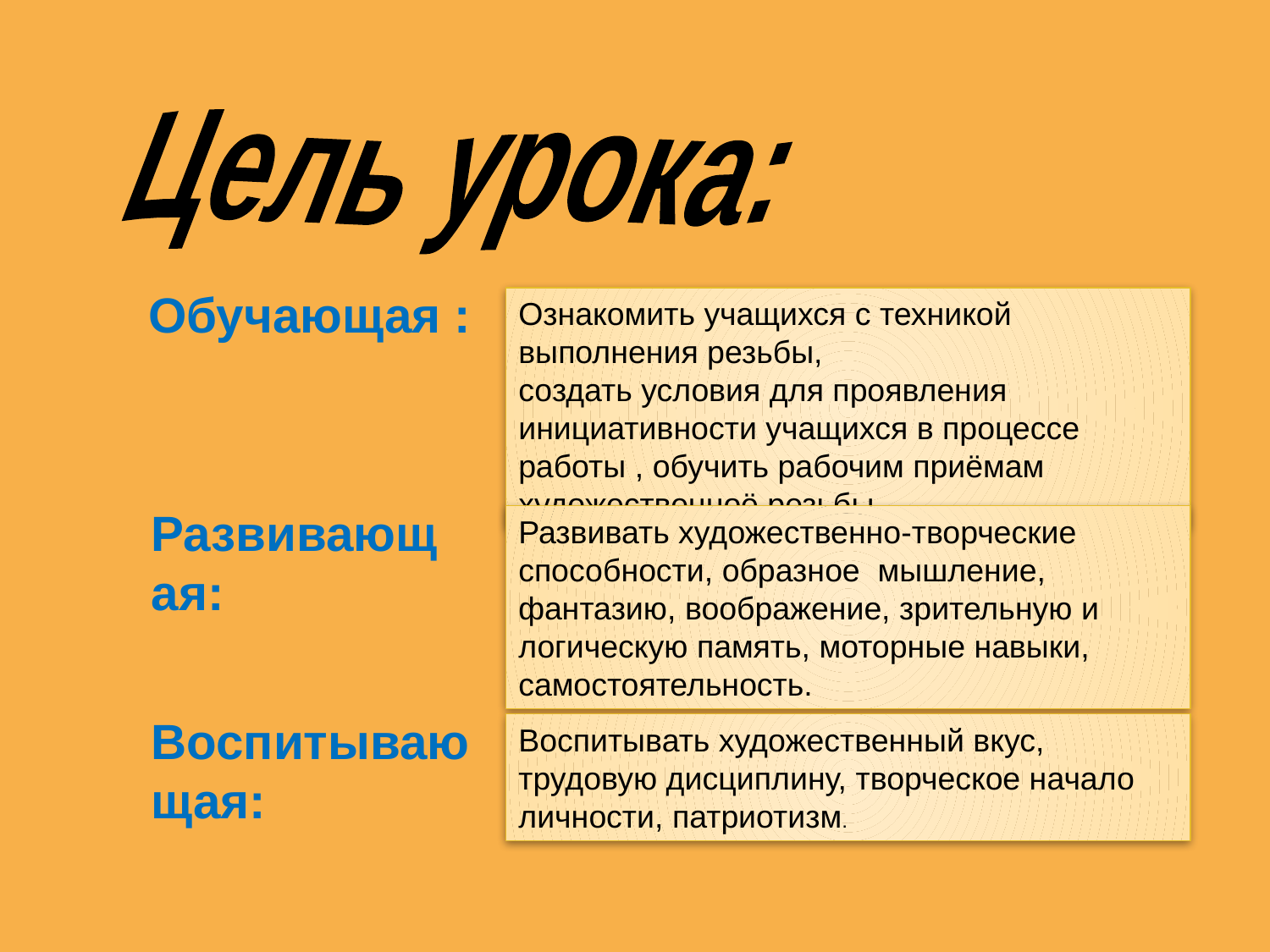

Цель урока:
 Обучающая :
Ознакомить учащихся с техникой выполнения резьбы,
создать условия для проявления инициативности учащихся в процессе работы , обучить рабочим приёмам художественноё резьбы
Развивающая:
Развивать художественно-творческие способности, образное  мышление, фантазию, воображение, зрительную и логическую память, моторные навыки, самостоятельность.
Воспитывающая:
Воспитывать художественный вкус, трудовую дисциплину, творческое начало личности, патриотизм.